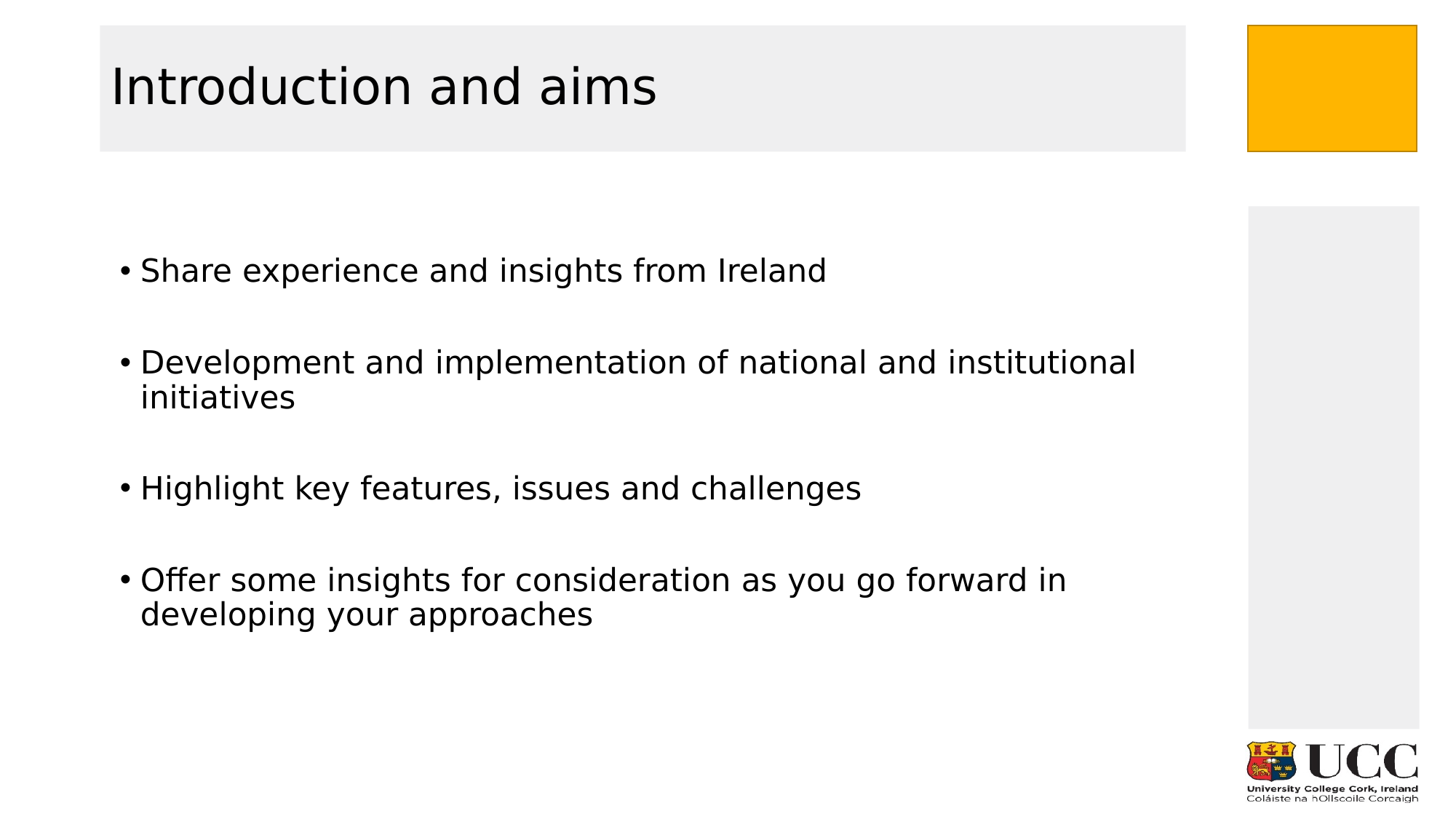

# Introduction and aims

Share experience and insights from Ireland

Development and implementation of national and institutional initiatives

Highlight key features, issues and challenges

Offer some insights for consideration as you go forward in developing your approaches